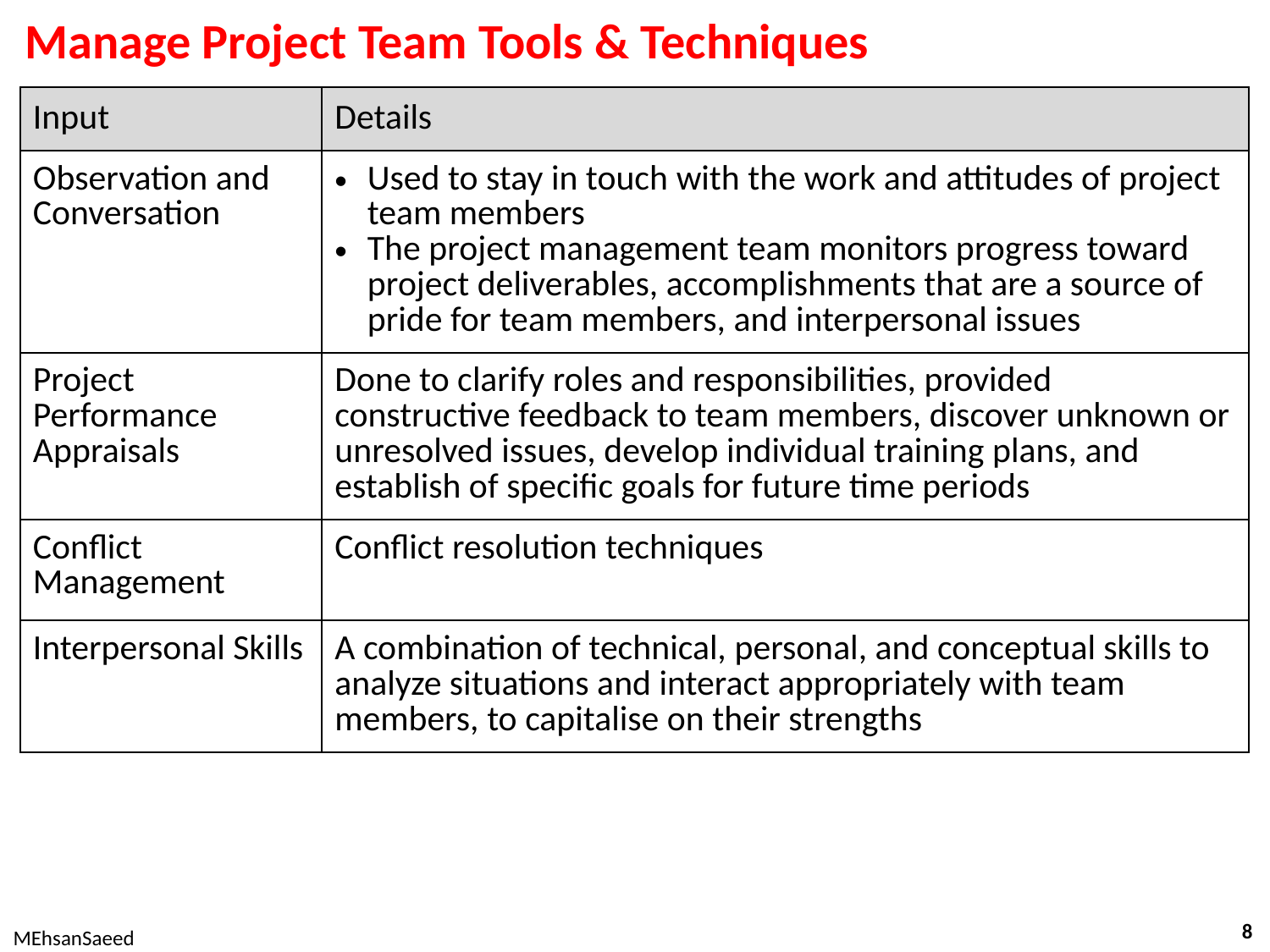

# Manage Project Team Tools & Techniques
| Input | Details |
| --- | --- |
| Observation and Conversation | Used to stay in touch with the work and attitudes of project team members The project management team monitors progress toward project deliverables, accomplishments that are a source of pride for team members, and interpersonal issues |
| Project Performance Appraisals | Done to clarify roles and responsibilities, provided constructive feedback to team members, discover unknown or unresolved issues, develop individual training plans, and establish of specific goals for future time periods |
| Conflict Management | Conflict resolution techniques |
| Interpersonal Skills | A combination of technical, personal, and conceptual skills to analyze situations and interact appropriately with team members, to capitalise on their strengths |
8
MEhsanSaeed